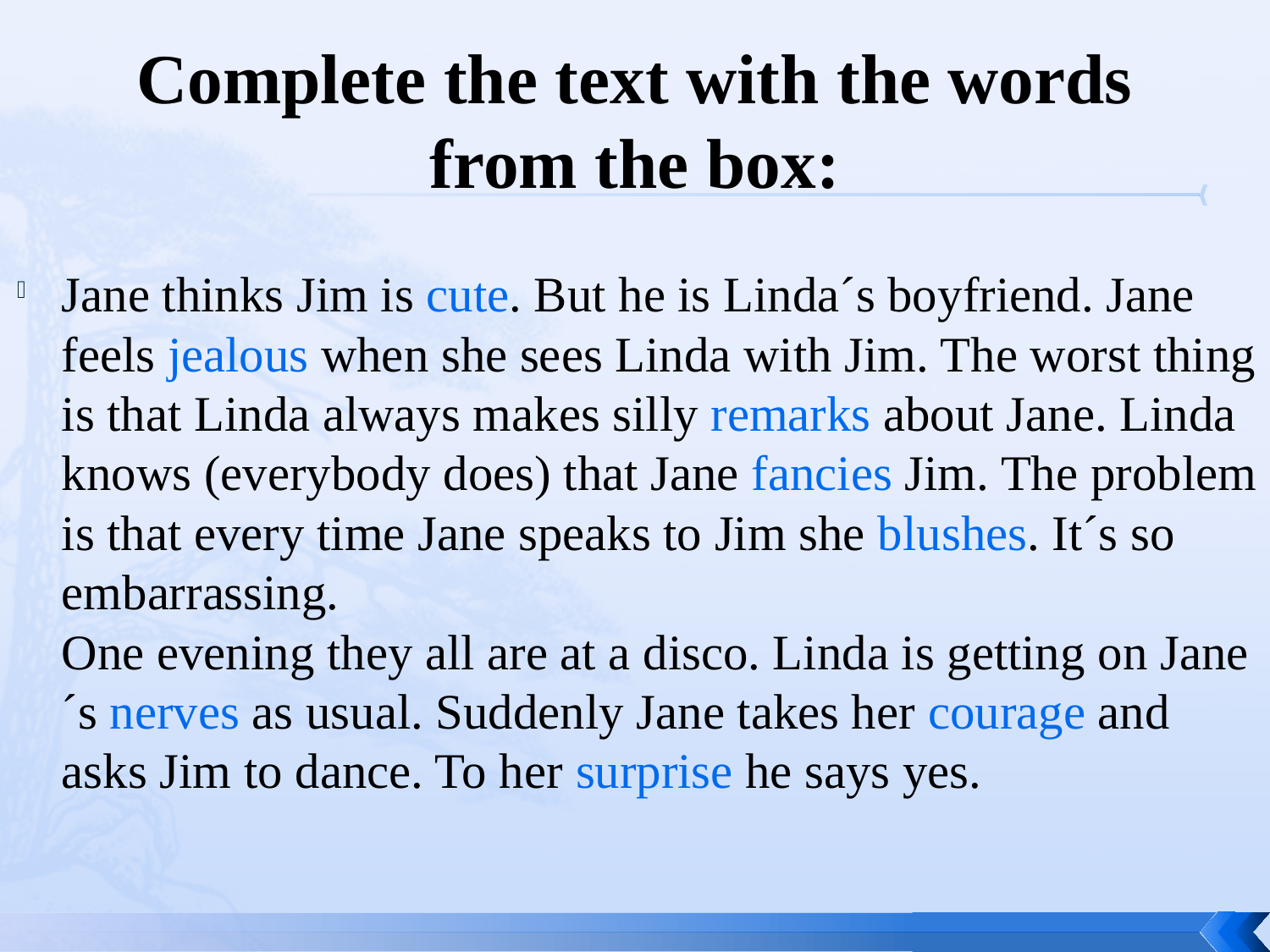

# Complete the text with the words from the box:
Jane thinks Jim is cute. But he is Linda´s boyfriend. Jane feels jealous when she sees Linda with Jim. The worst thing is that Linda always makes silly remarks about Jane. Linda knows (everybody does) that Jane fancies Jim. The problem is that every time Jane speaks to Jim she blushes. It´s so embarrassing.
One evening they all are at a disco. Linda is getting on Jane´s nerves as usual. Suddenly Jane takes her courage and asks Jim to dance. To her surprise he says yes.